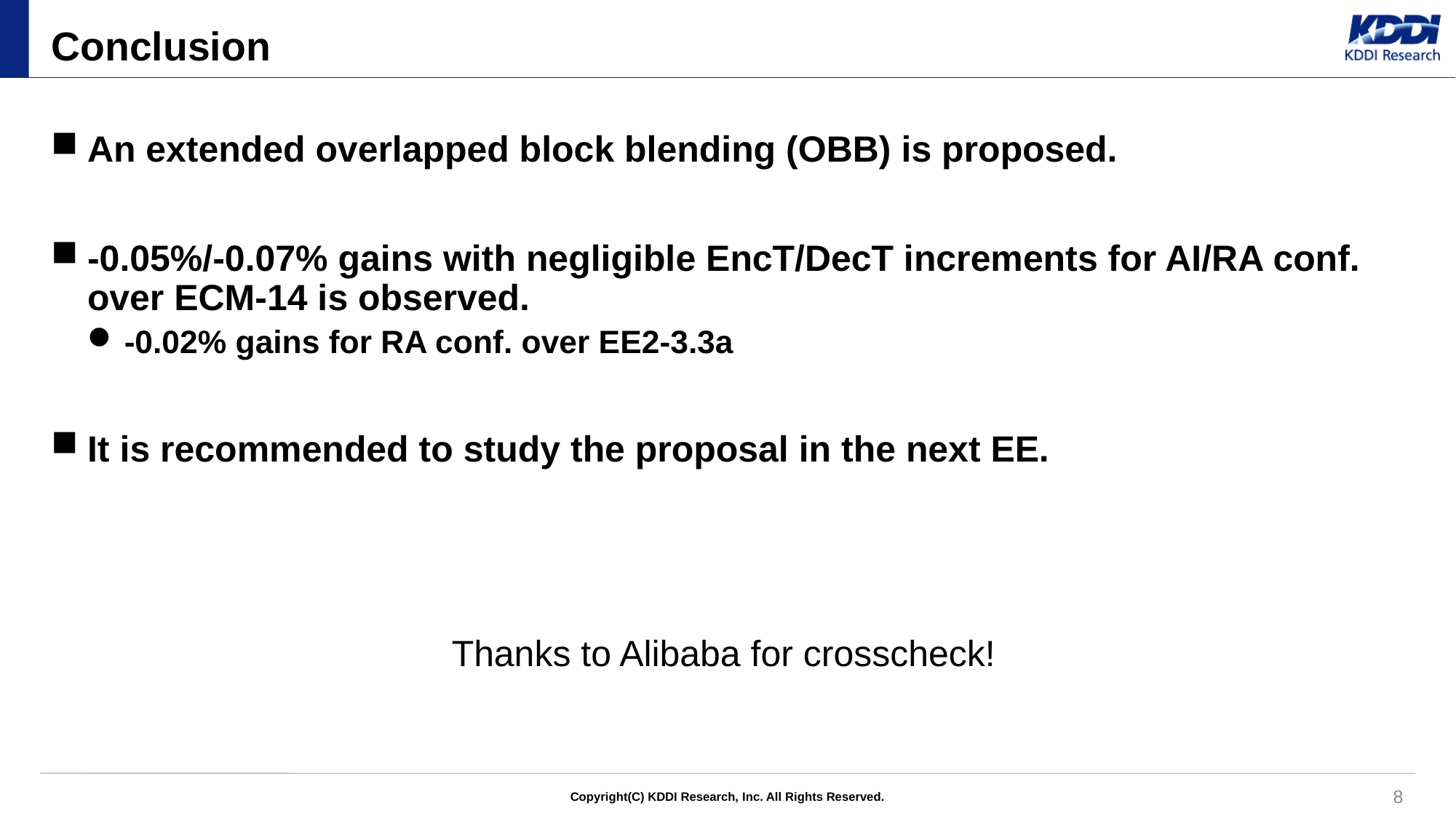

# Conclusion
An extended overlapped block blending (OBB) is proposed.

-0.05%/-0.07% gains with negligible EncT/DecT increments for AI/RA conf. over ECM-14 is observed.
-0.02% gains for RA conf. over EE2-3.3a

It is recommended to study the proposal in the next EE.
Thanks to Alibaba for crosscheck!
8